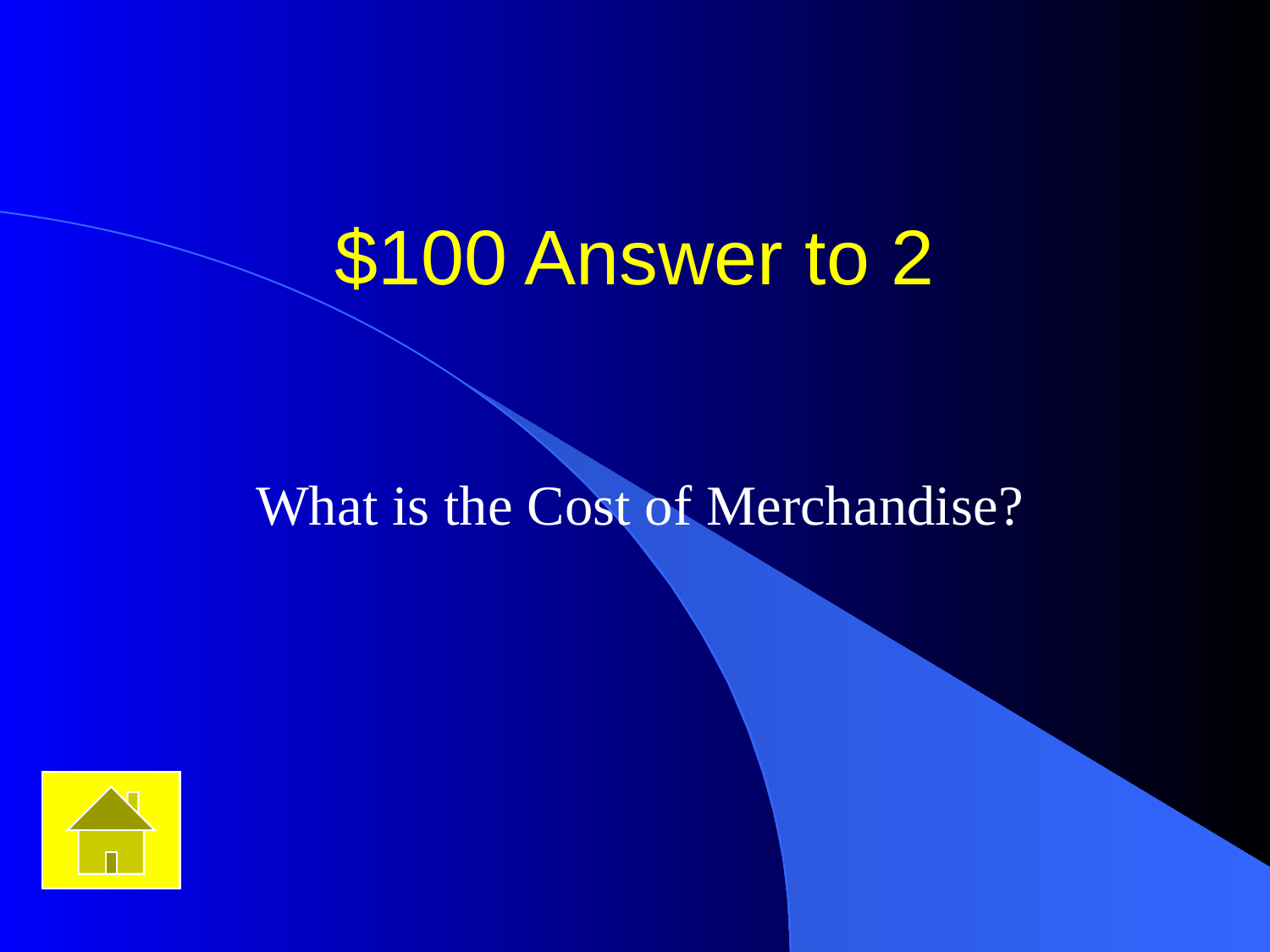

# $100 Answer to 2
What is the Cost of Merchandise?